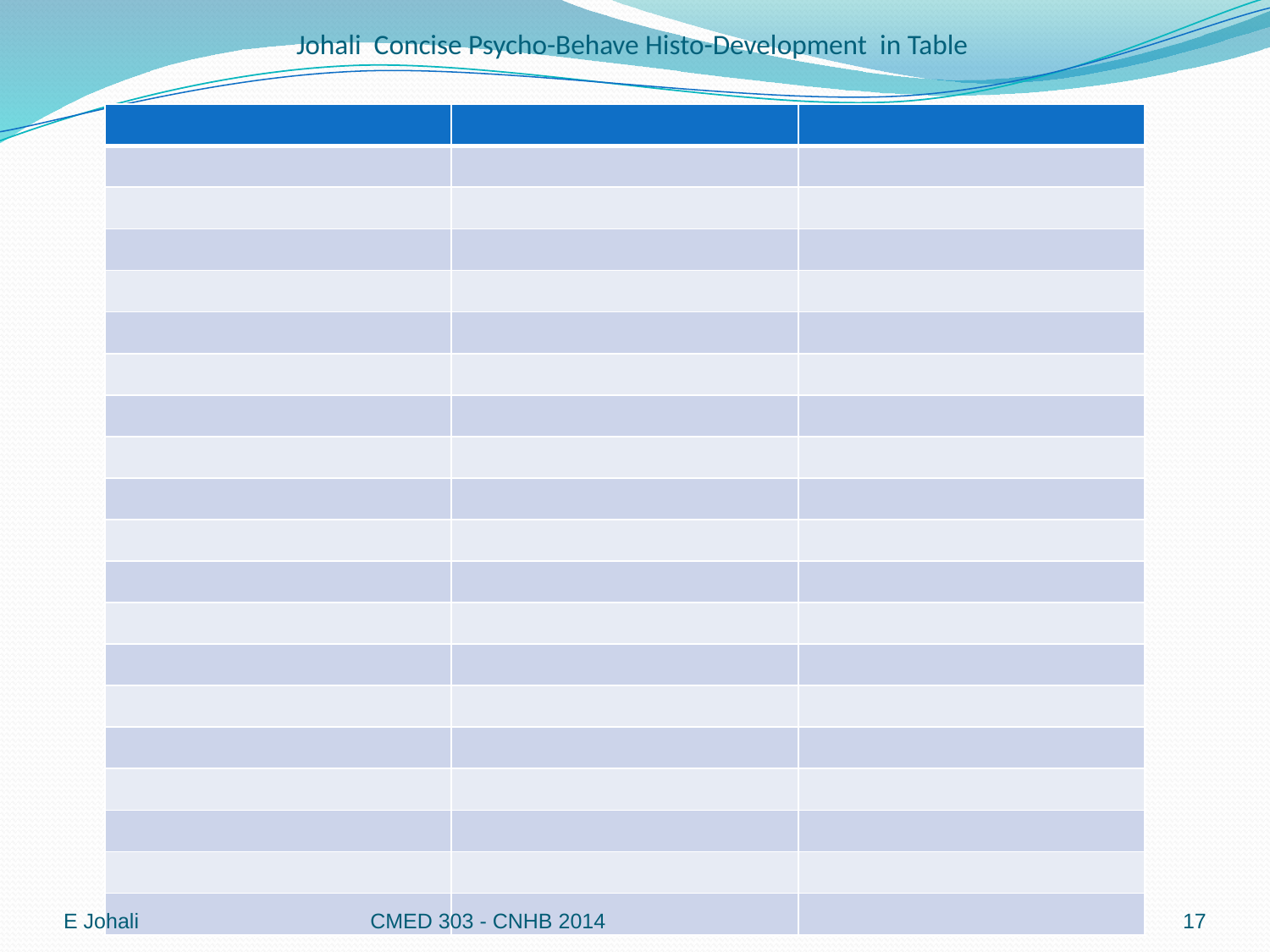

# Johali  Concise Psycho-Behave Histo-Development  in Table
|  |  |  |
| --- | --- | --- |
|  |  |  |
|  |  |  |
|  |  |  |
|  |  |  |
|  |  |  |
|  |  |  |
|  |  |  |
|  |  |  |
|  |  |  |
|  |  |  |
|  |  |  |
|  |  |  |
|  |  |  |
|  |  |  |
|  |  |  |
|  |  |  |
|  |  |  |
|  |  |  |
|  |  |  |
E Johali
CMED 303 - CNHB 2014
17